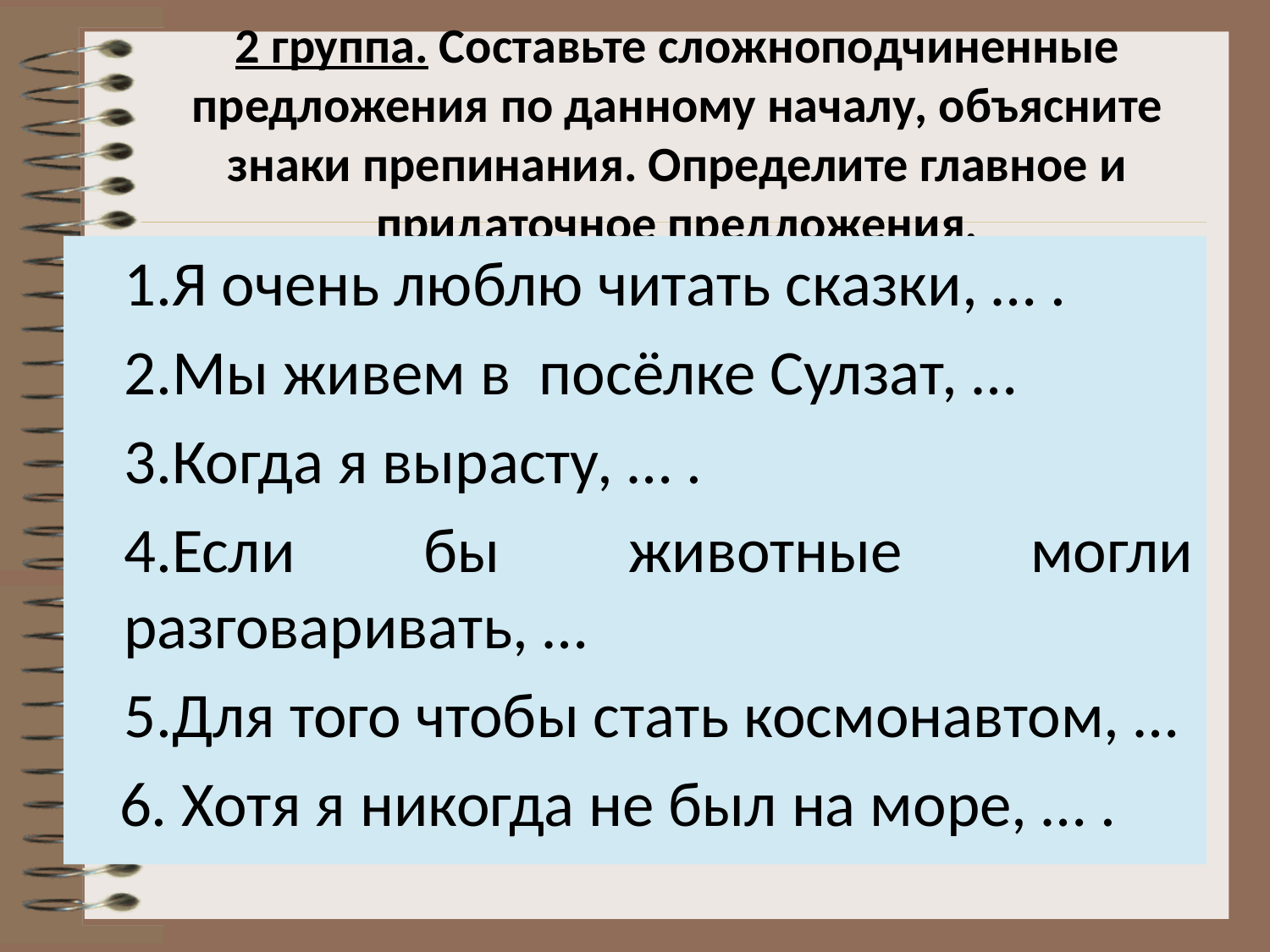

# 2 группа. Составьте сложноподчиненные предложения по данному нача­лу, объясните знаки препинания. Определите главное и придаточное предложения.
1.Я очень люблю читать сказки, … .
2.Мы живем в  посёлке Сулзат, …
3.Когда я вырасту, … .
4.Если бы животные могли разговаривать, …
5.Для того чтобы стать космонавтом, …
   6. Хотя я никогда не был на море, … .